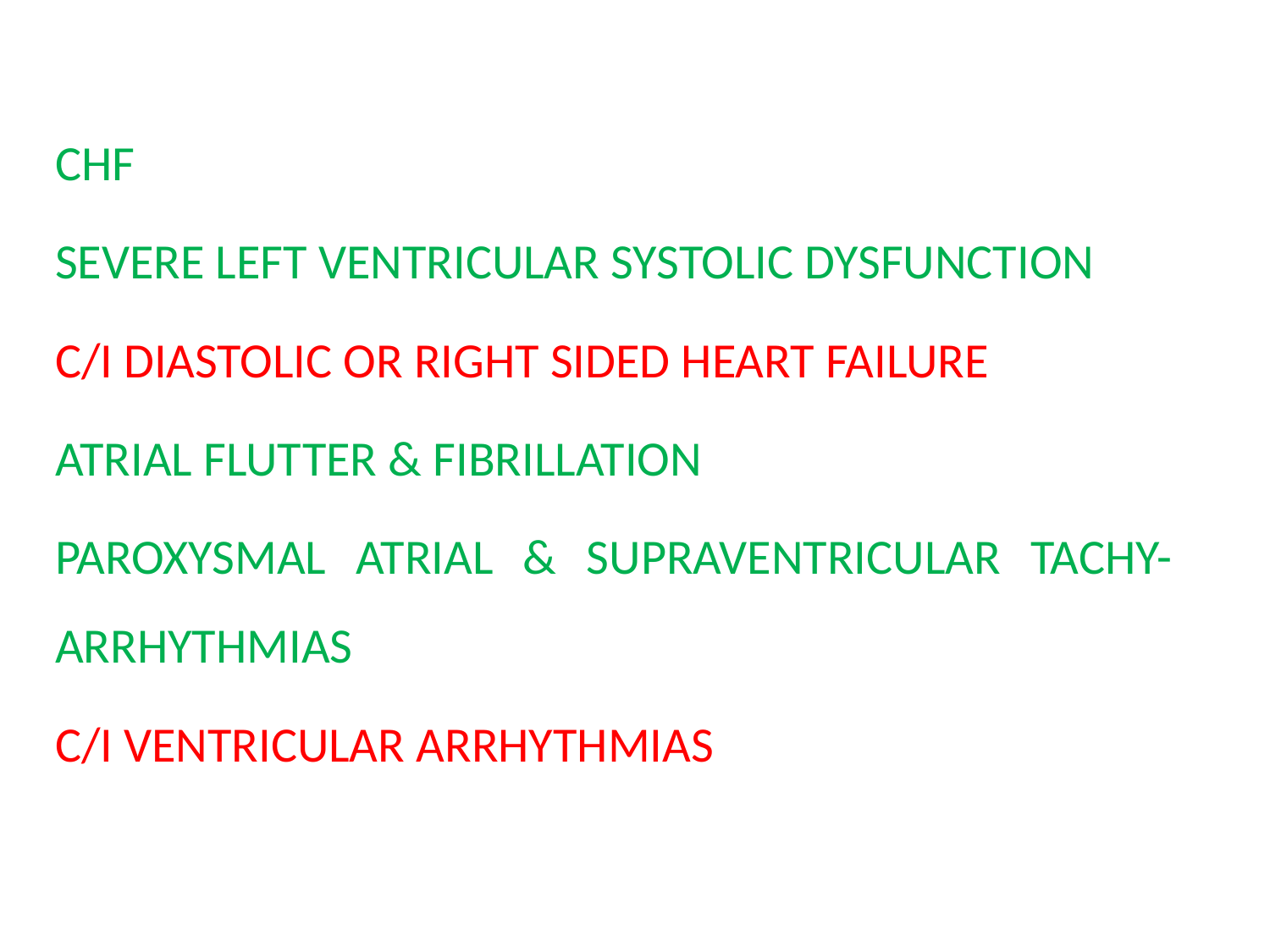

CHF
SEVERE LEFT VENTRICULAR SYSTOLIC DYSFUNCTION
C/I DIASTOLIC OR RIGHT SIDED HEART FAILURE
ATRIAL FLUTTER & FIBRILLATION
PAROXYSMAL ATRIAL & SUPRAVENTRICULAR TACHY-ARRHYTHMIAS
C/I VENTRICULAR ARRHYTHMIAS